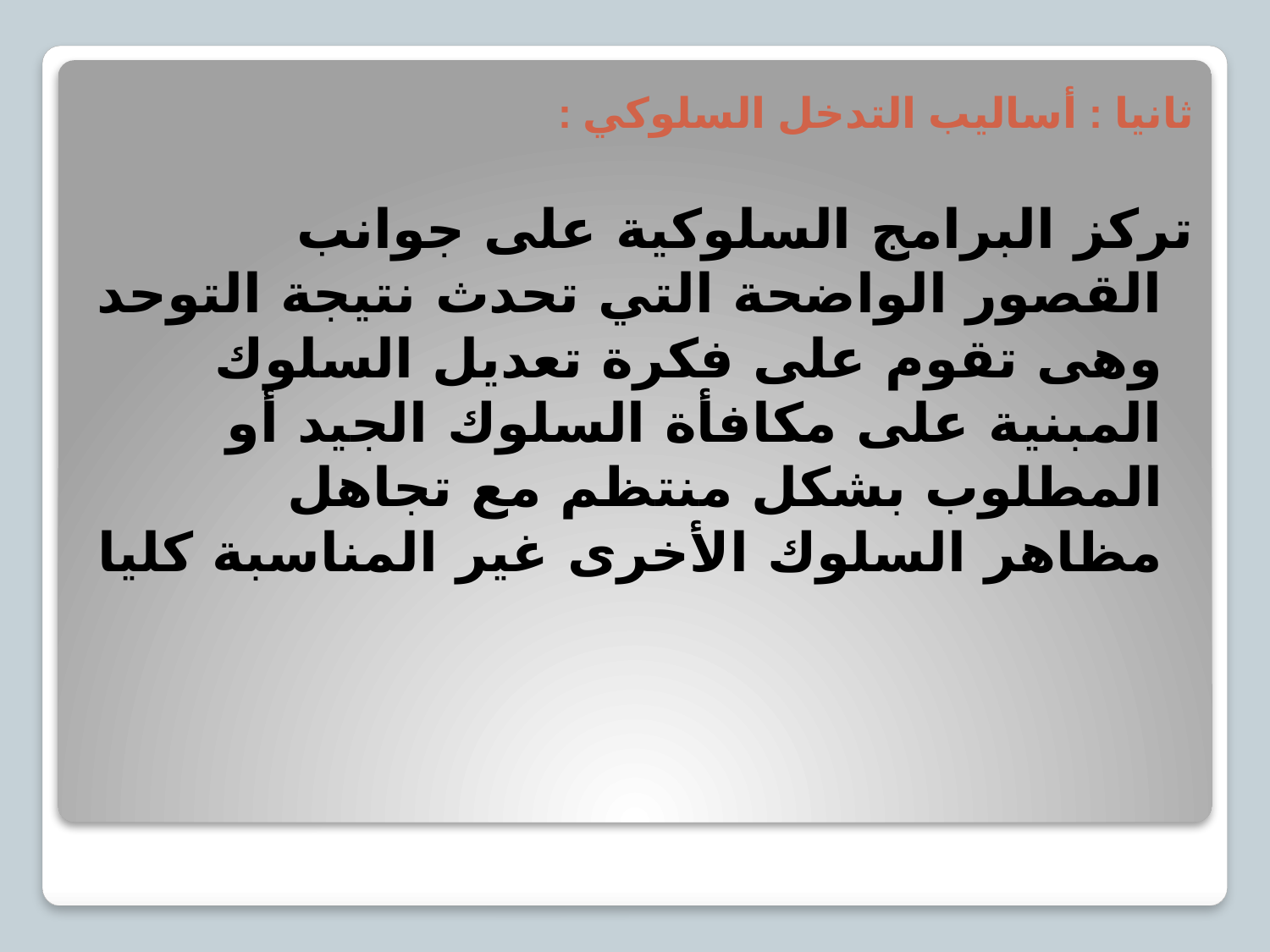

ثانيا : أساليب التدخل السلوكي :

تركز البرامج السلوكية على جوانب القصور الواضحة التي تحدث نتيجة التوحد وهى تقوم على فكرة تعديل السلوك المبنية على مكافأة السلوك الجيد أو المطلوب بشكل منتظم مع تجاهل مظاهر السلوك الأخرى غير المناسبة كليا
#